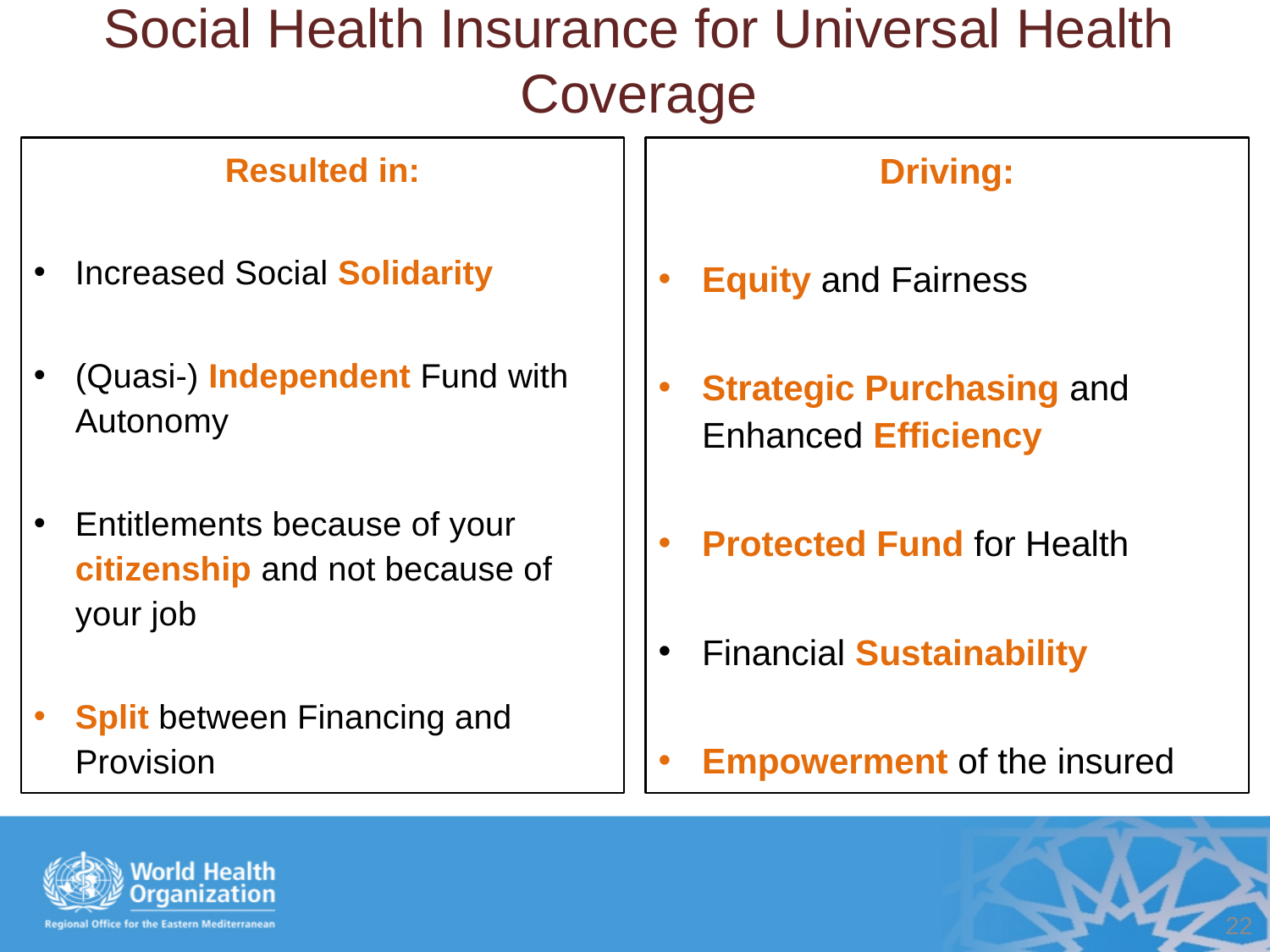

# Social Health Insurance for Universal Health Coverage
Resulted in:

Increased Social Solidarity

(Quasi-) Independent Fund with Autonomy

Entitlements because of your citizenship and not because of your job

Split between Financing and Provision
Driving:

Equity and Fairness

Strategic Purchasing and Enhanced Efficiency

Protected Fund for Health

Financial Sustainability

Empowerment of the insured
22